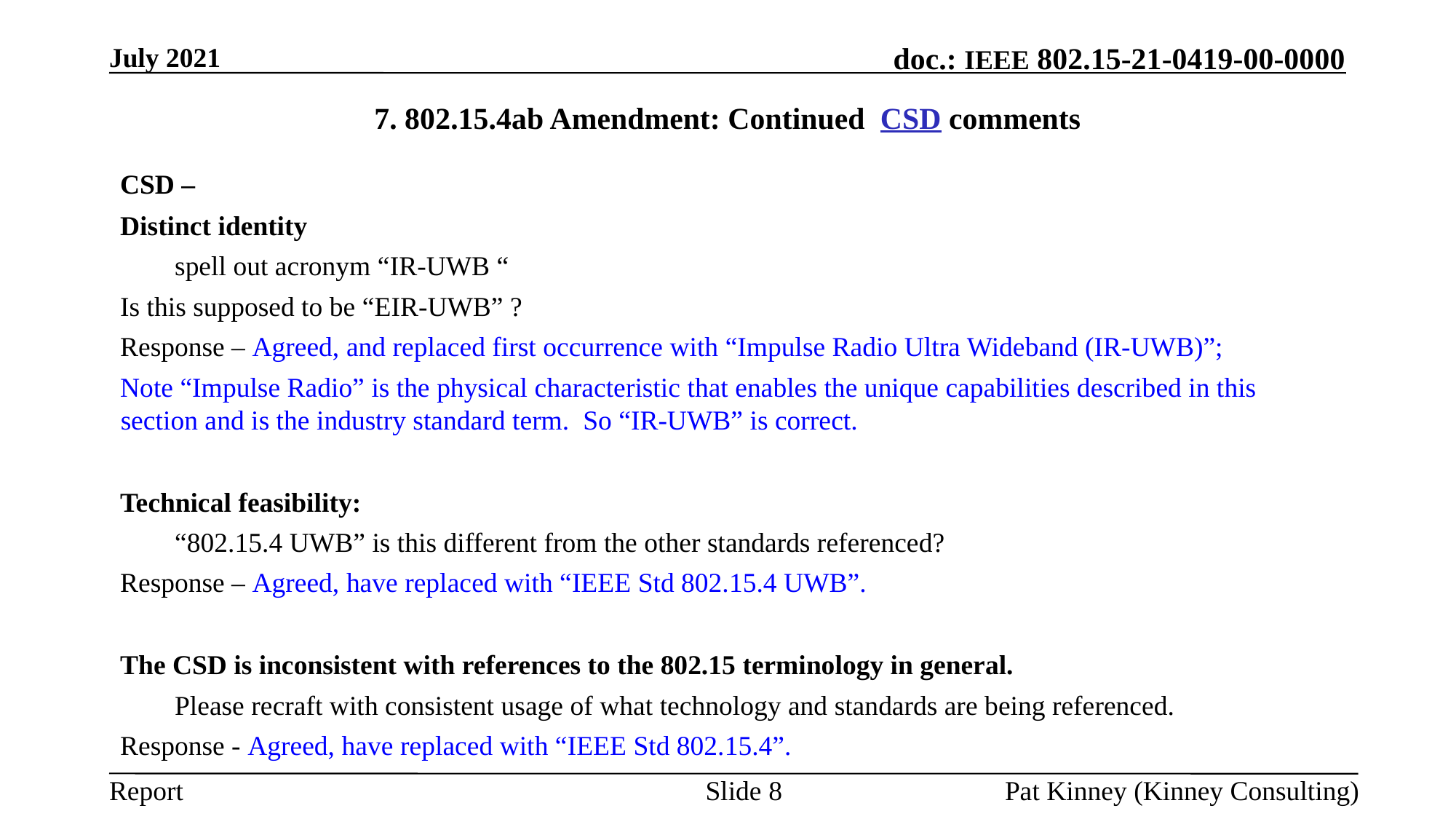

July 2021
# 7. 802.15.4ab Amendment: Continued  CSD comments
CSD –
Distinct identity
spell out acronym “IR-UWB “
Is this supposed to be “EIR-UWB” ?
Response – Agreed, and replaced first occurrence with “Impulse Radio Ultra Wideband (IR-UWB)”;
Note “Impulse Radio” is the physical characteristic that enables the unique capabilities described in this section and is the industry standard term.  So “IR-UWB” is correct.

Technical feasibility:
“802.15.4 UWB” is this different from the other standards referenced?
Response – Agreed, have replaced with “IEEE Std 802.15.4 UWB”.

The CSD is inconsistent with references to the 802.15 terminology in general.
Please recraft with consistent usage of what technology and standards are being referenced.
Response - Agreed, have replaced with “IEEE Std 802.15.4”.

Pat Kinney (Kinney Consulting)
Slide 8